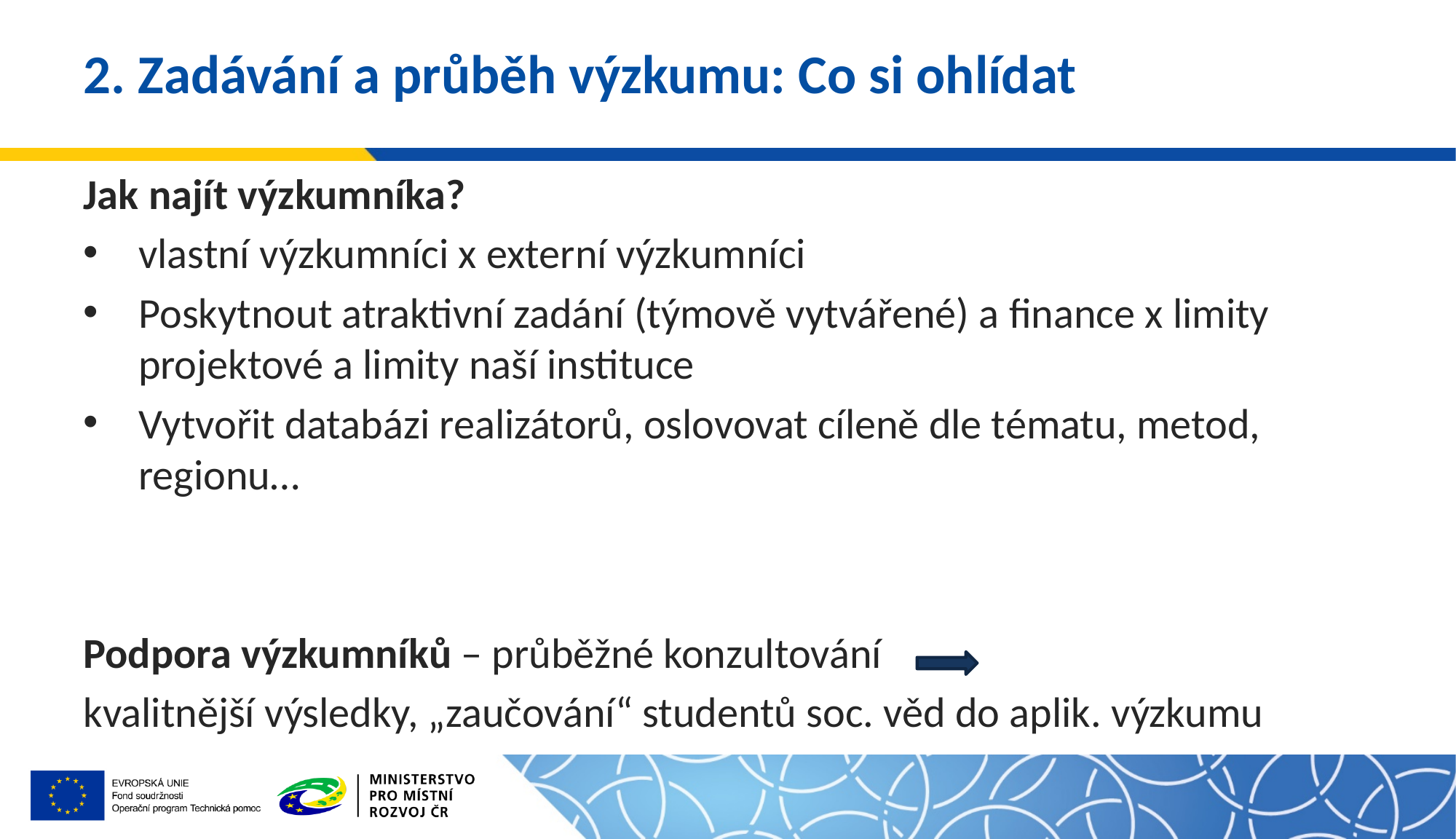

# 2. Zadávání a průběh výzkumu: Co si ohlídat
Jak najít výzkumníka?
vlastní výzkumníci x externí výzkumníci
Poskytnout atraktivní zadání (týmově vytvářené) a finance x limity projektové a limity naší instituce
Vytvořit databázi realizátorů, oslovovat cíleně dle tématu, metod, regionu…

Podpora výzkumníků – průběžné konzultování
kvalitnější výsledky, „zaučování“ studentů soc. věd do aplik. výzkumu